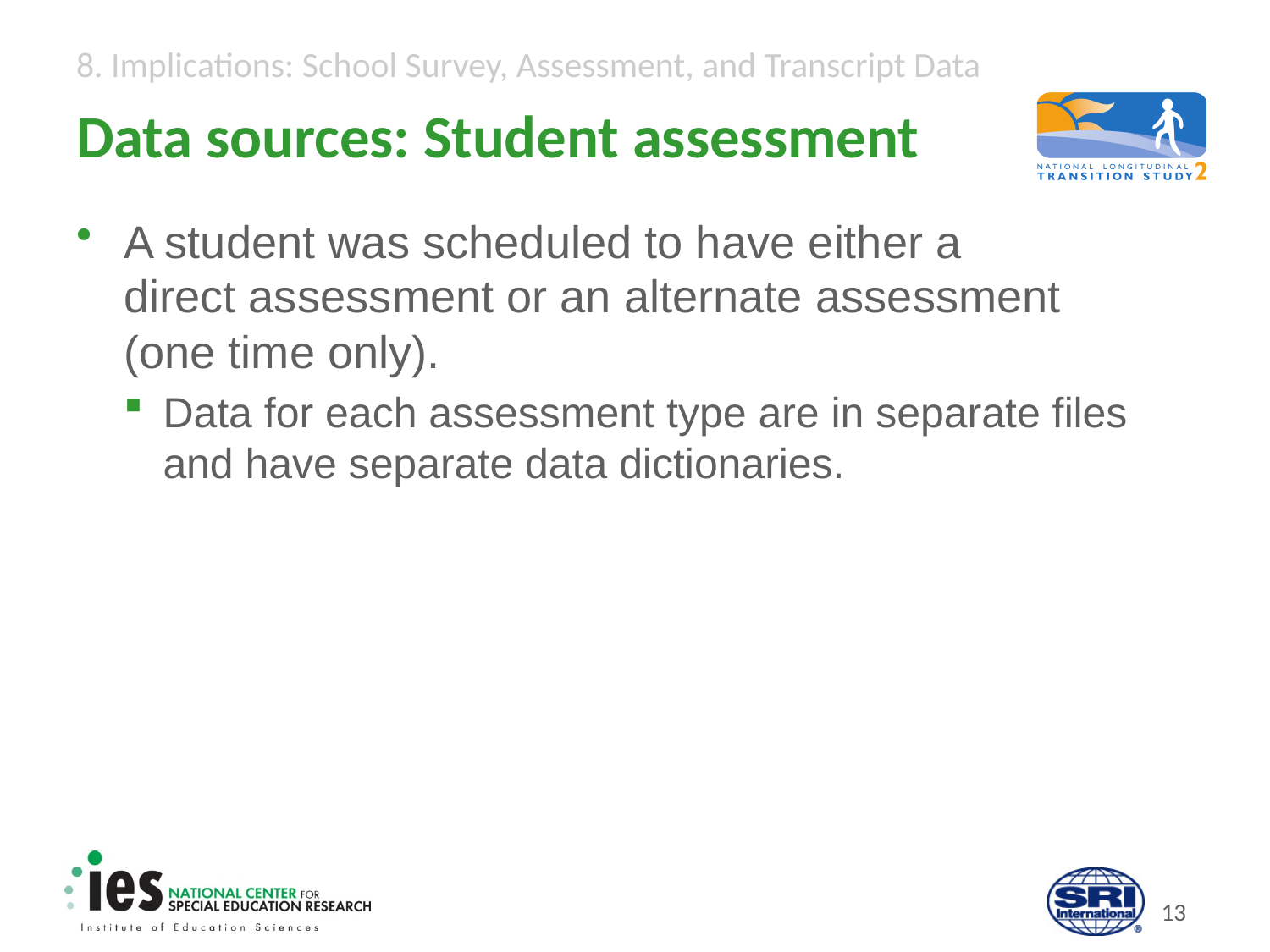

# Data sources: Student assessment
A student was scheduled to have either a
direct assessment or an alternate assessment
(one time only).
Data for each assessment type are in separate files and have separate data dictionaries.
13